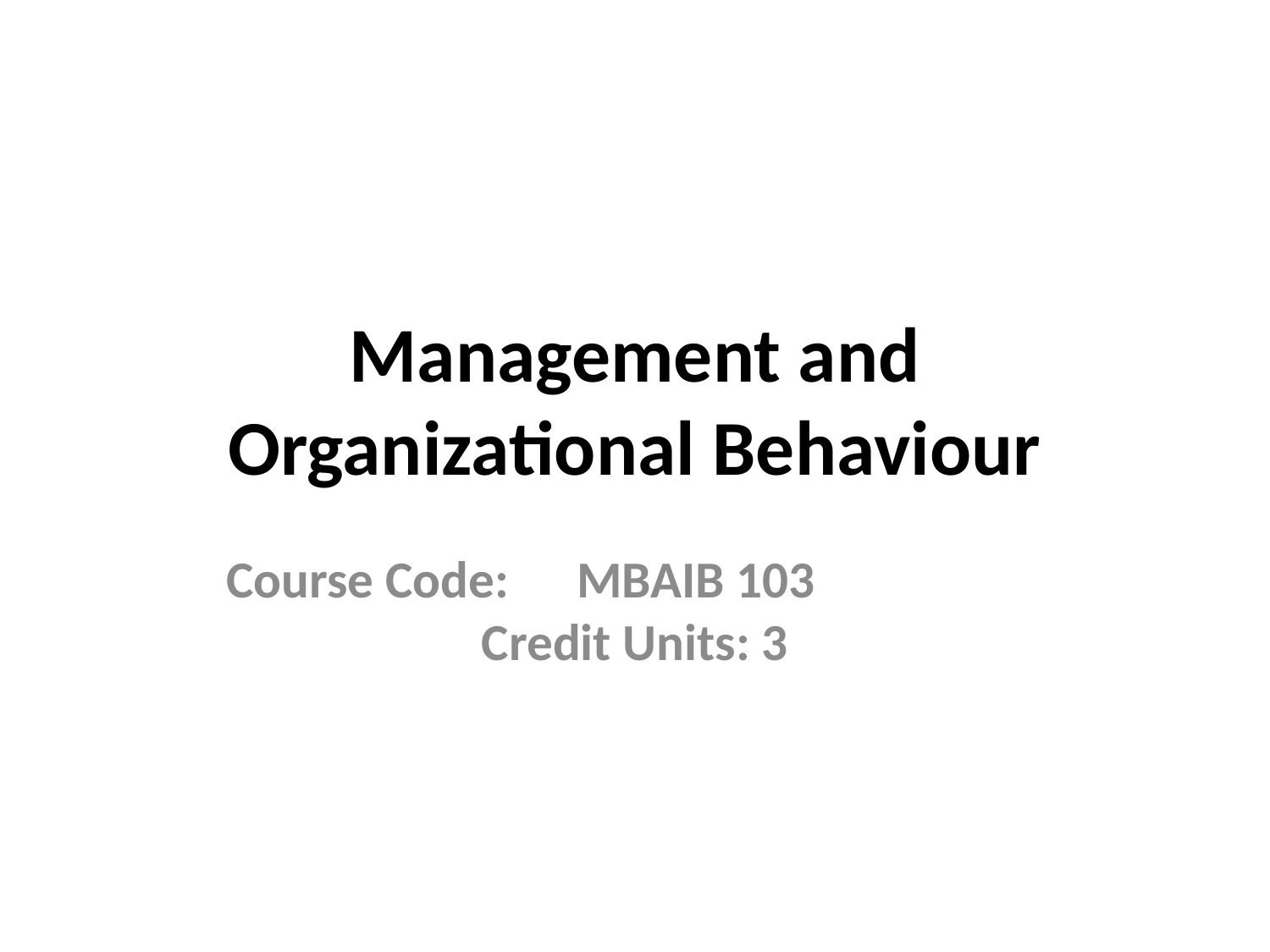

# Management and Organizational Behaviour
Course Code: 	MBAIB 103	  					Credit Units: 3